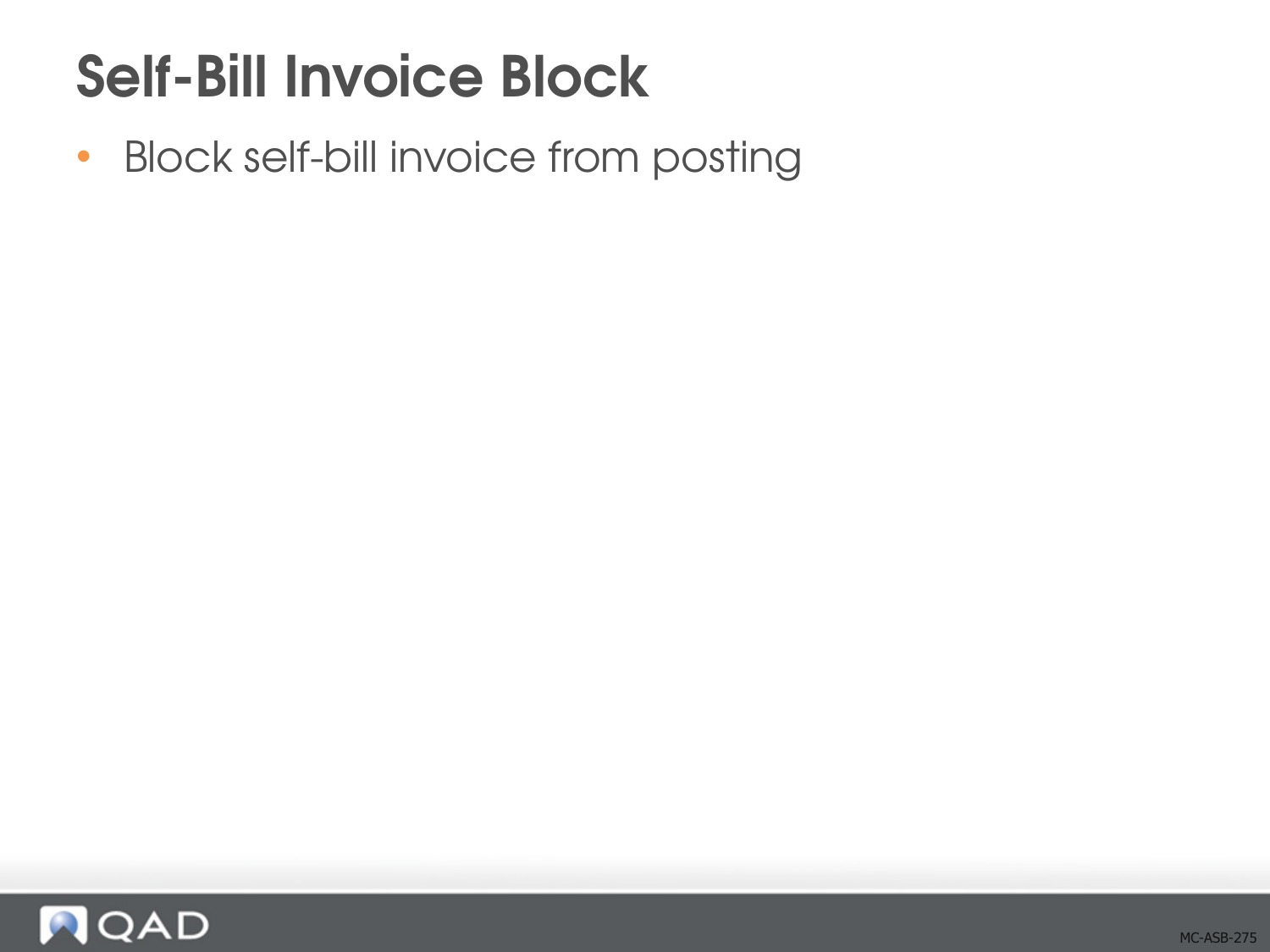

# Self-Bill Invoice Block
Block self-bill invoice from posting

MC-ASB-275